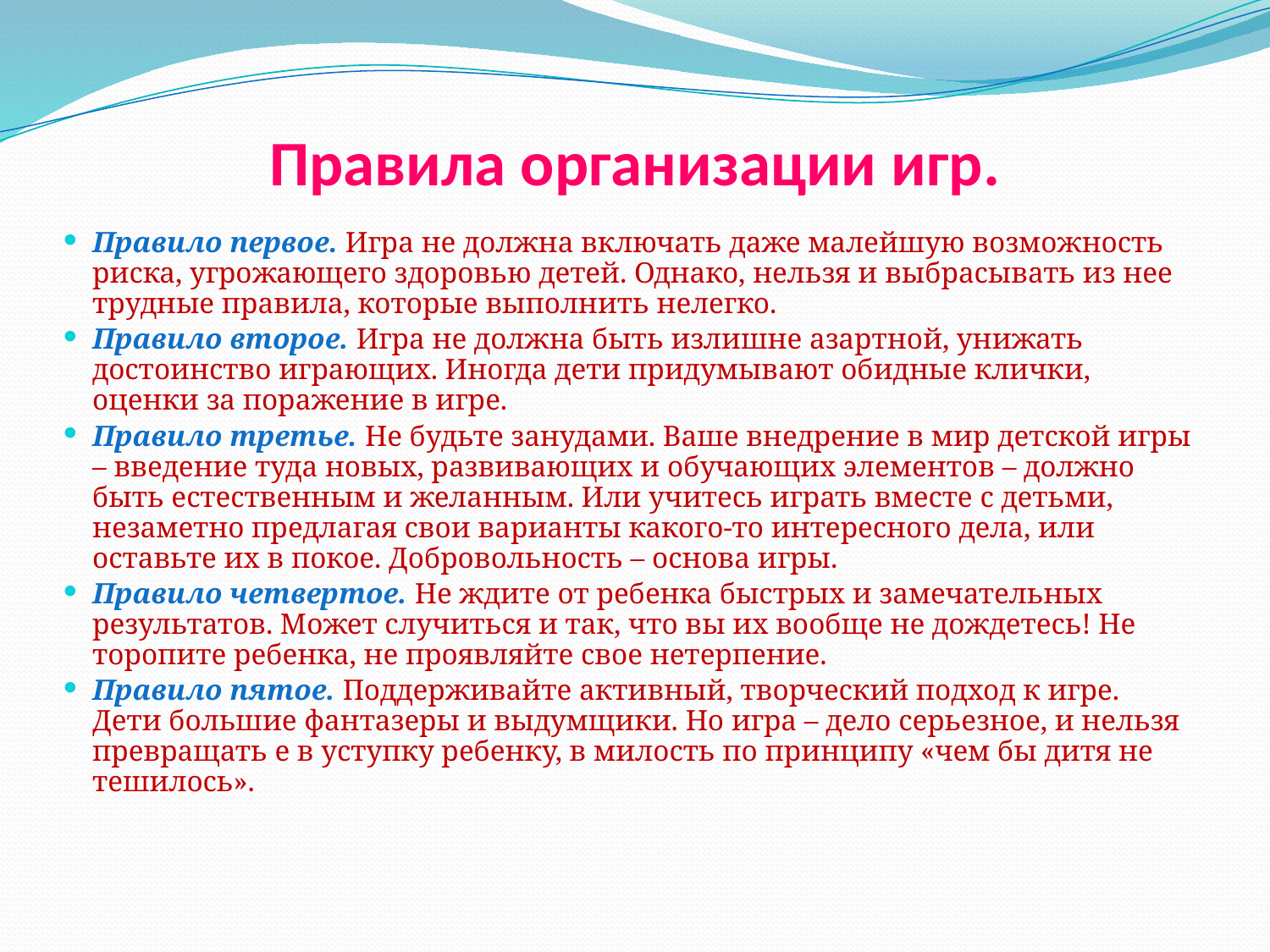

# Правила организации игр.
Правило первое. Игра не должна включать даже малейшую возможность риска, угрожающего здоровью детей. Однако, нельзя и выбрасывать из нее трудные правила, которые выполнить нелегко.
Правило второе. Игра не должна быть излишне азартной, унижать достоинство играющих. Иногда дети придумывают обидные клички, оценки за поражение в игре.
Правило третье. Не будьте занудами. Ваше внедрение в мир детской игры – введение туда новых, развивающих и обучающих элементов – должно быть естественным и желанным. Или учитесь играть вместе с детьми, незаметно предлагая свои варианты какого-то интересного дела, или оставьте их в покое. Добровольность – основа игры.
Правило четвертое. Не ждите от ребенка быстрых и замечательных результатов. Может случиться и так, что вы их вообще не дождетесь! Не торопите ребенка, не проявляйте свое нетерпение.
Правило пятое. Поддерживайте активный, творческий подход к игре. Дети большие фантазеры и выдумщики. Но игра – дело серьезное, и нельзя превращать е в уступку ребенку, в милость по принципу «чем бы дитя не тешилось».